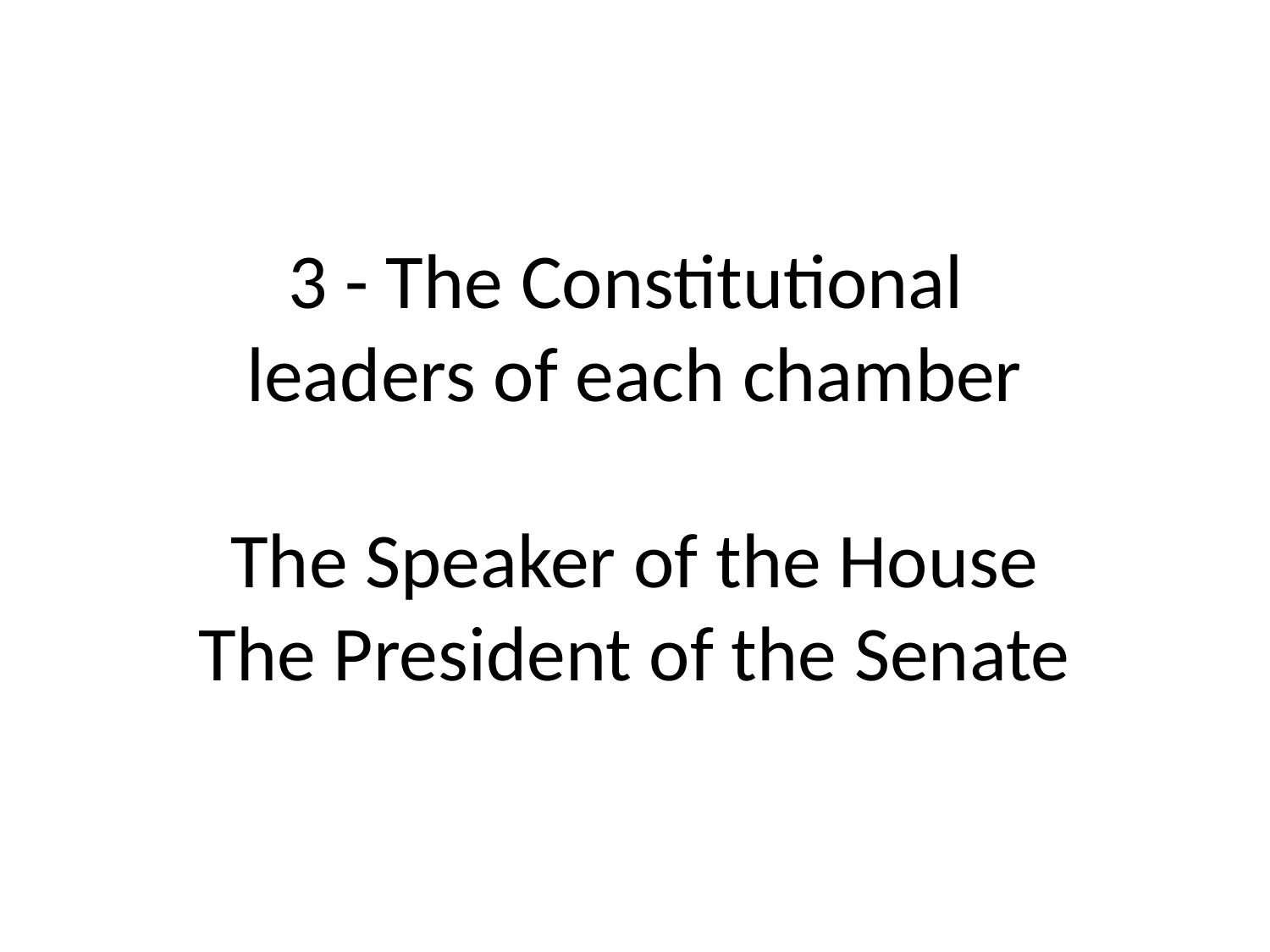

# 3 - The Constitutional leaders of each chamber The Speaker of the House The President of the Senate